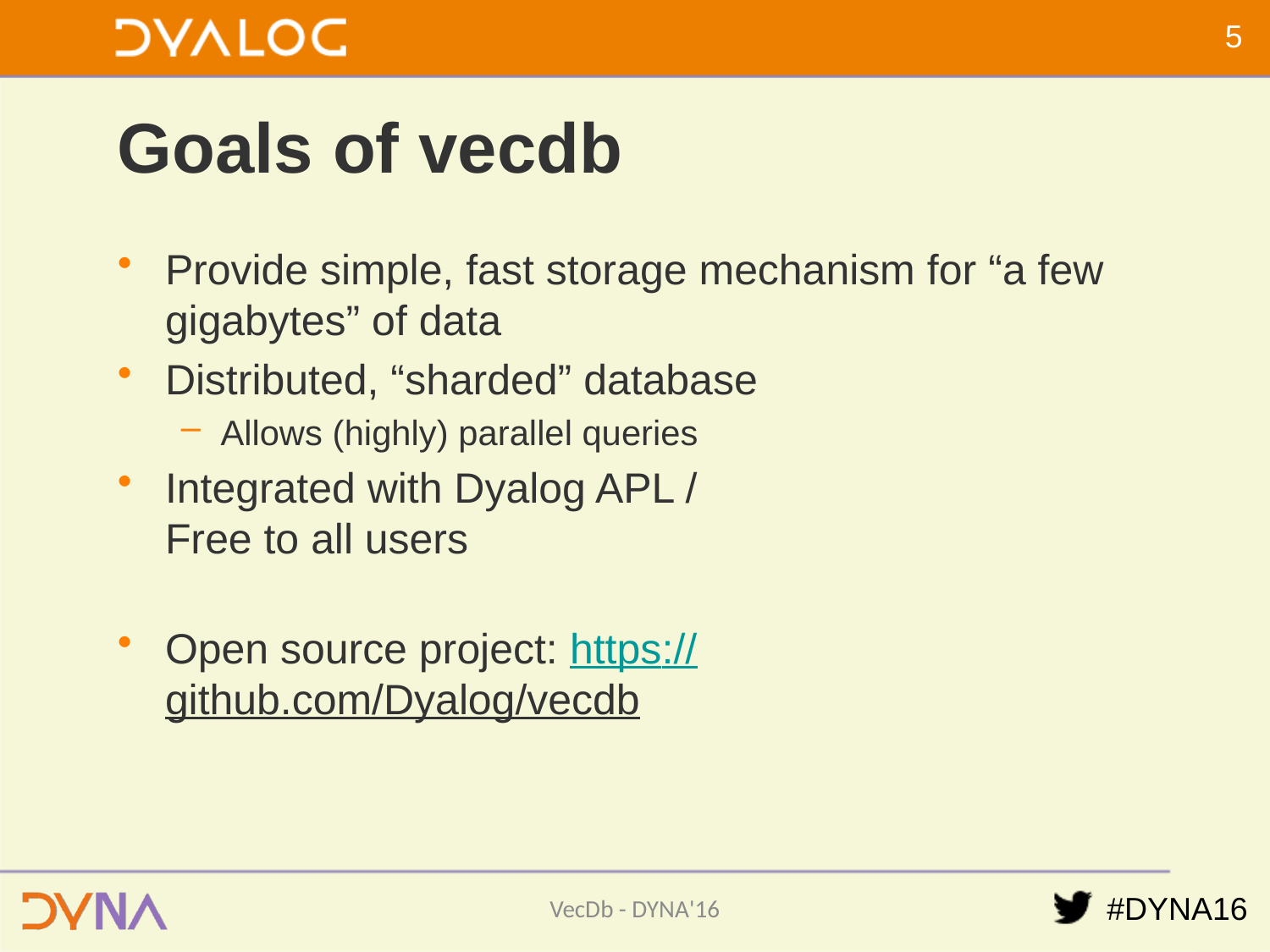

5
# Goals of vecdb
Provide simple, fast storage mechanism for “a few gigabytes” of data
Distributed, “sharded” database
Allows (highly) parallel queries
Integrated with Dyalog APL /
Free to all users
Open source project: https://github.com/Dyalog/vecdb
VecDb - DYNA'16